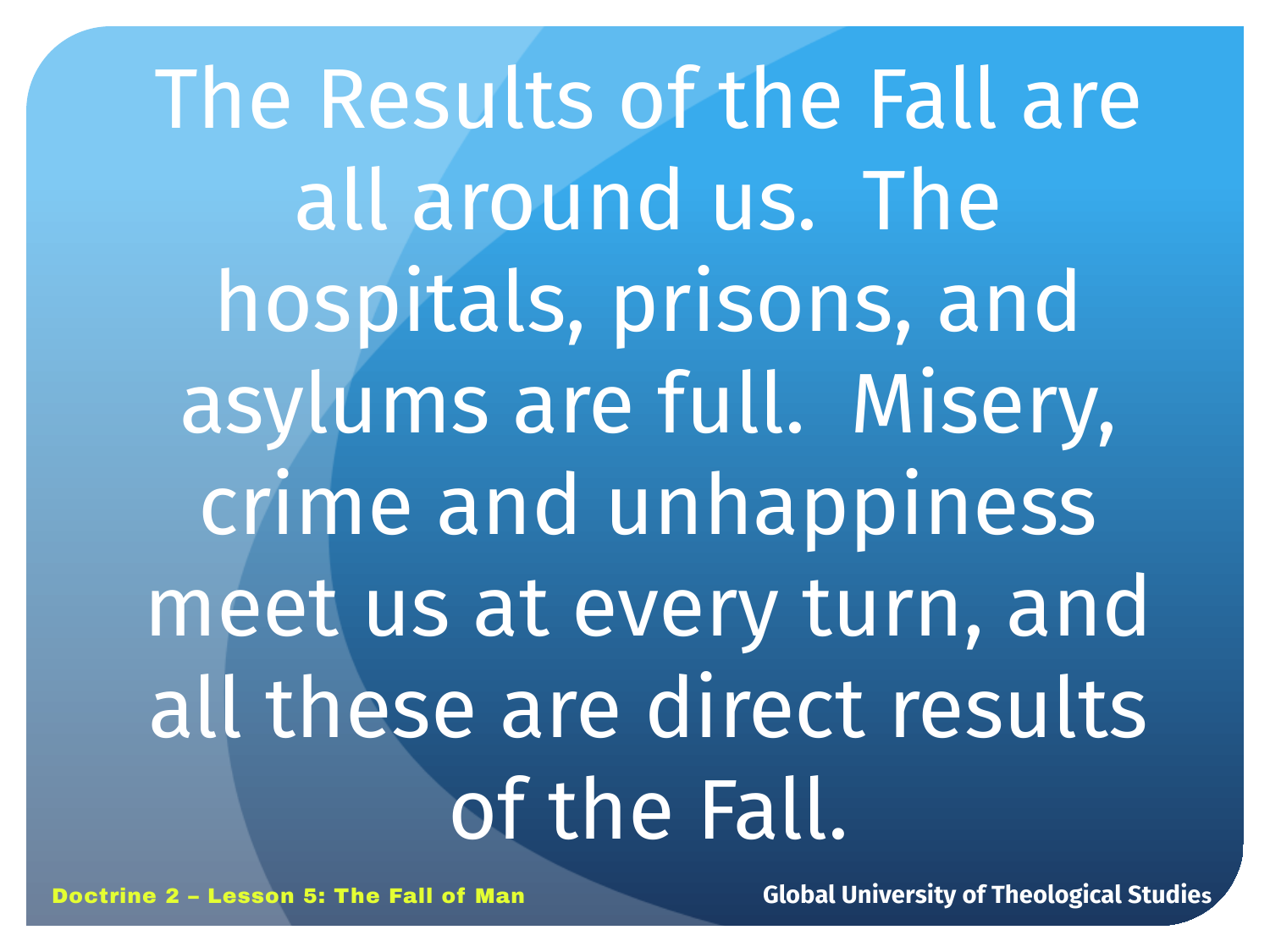

The Results of the Fall are all around us.  The hospitals, prisons, and asylums are full.  Misery, crime and unhappiness meet us at every turn, and all these are direct results of the Fall.
Doctrine 2 – Lesson 5: The Fall of Man                               Global University of Theological Studies